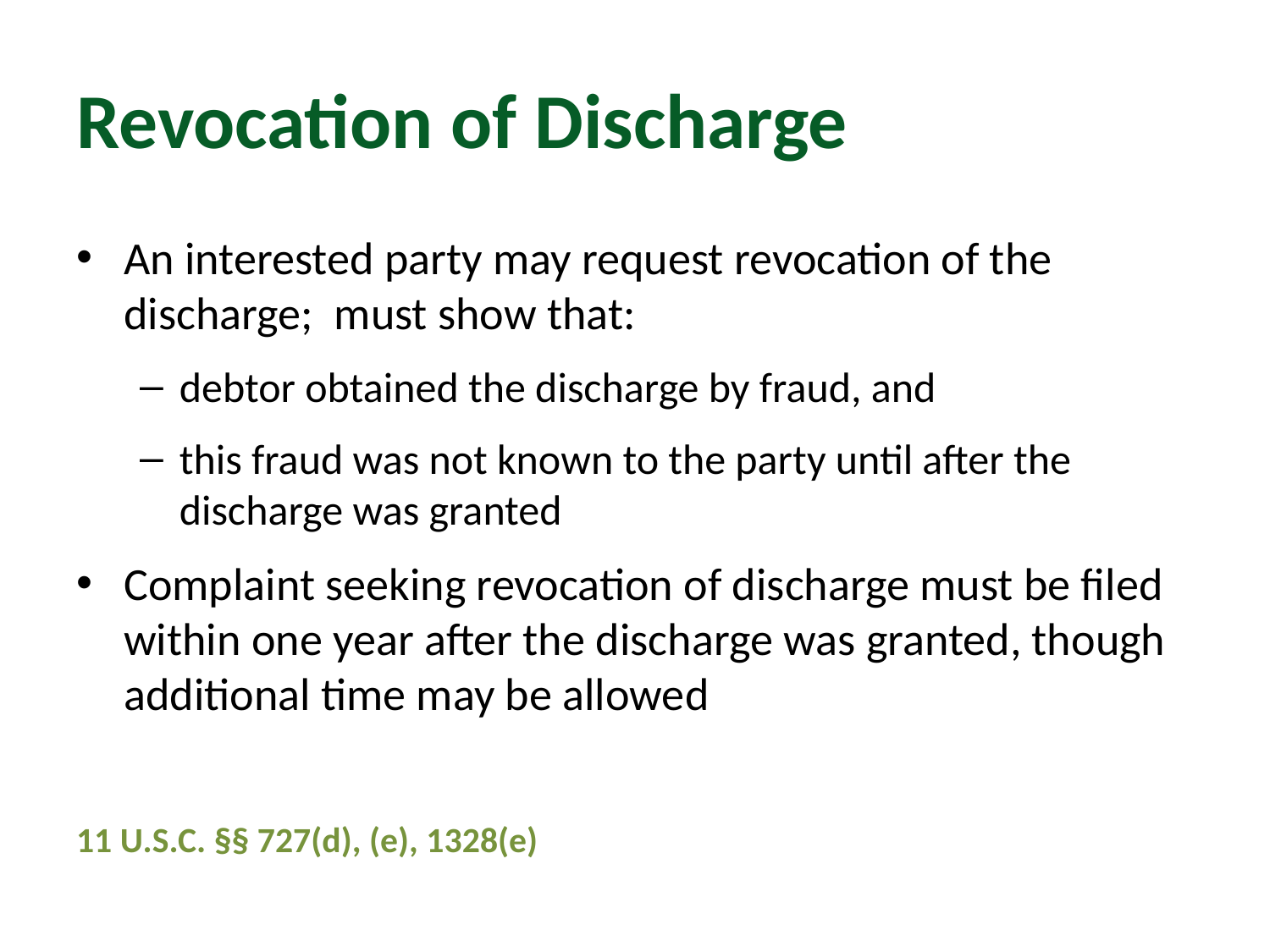

# Revocation of Discharge
An interested party may request revocation of the discharge;  must show that:
debtor obtained the discharge by fraud, and
this fraud was not known to the party until after the discharge was granted
Complaint seeking revocation of discharge must be filed within one year after the discharge was granted, though additional time may be allowed

11 U.S.C. §§ 727(d), (e), 1328(e)